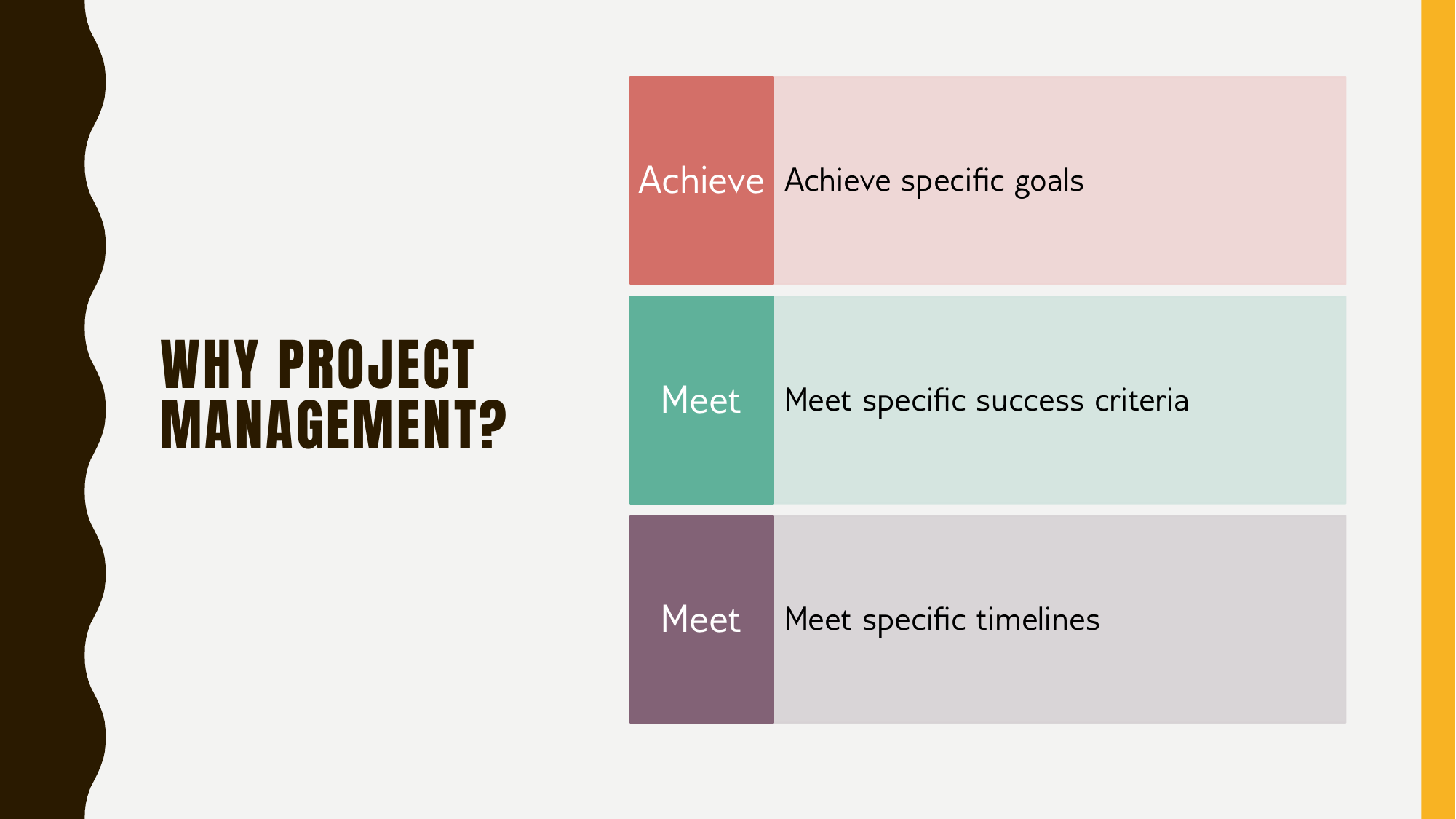

Achieve specific goals
Achieve
Meet specific success criteria
Meet
Meet specific timelines
Meet
# Why project management?